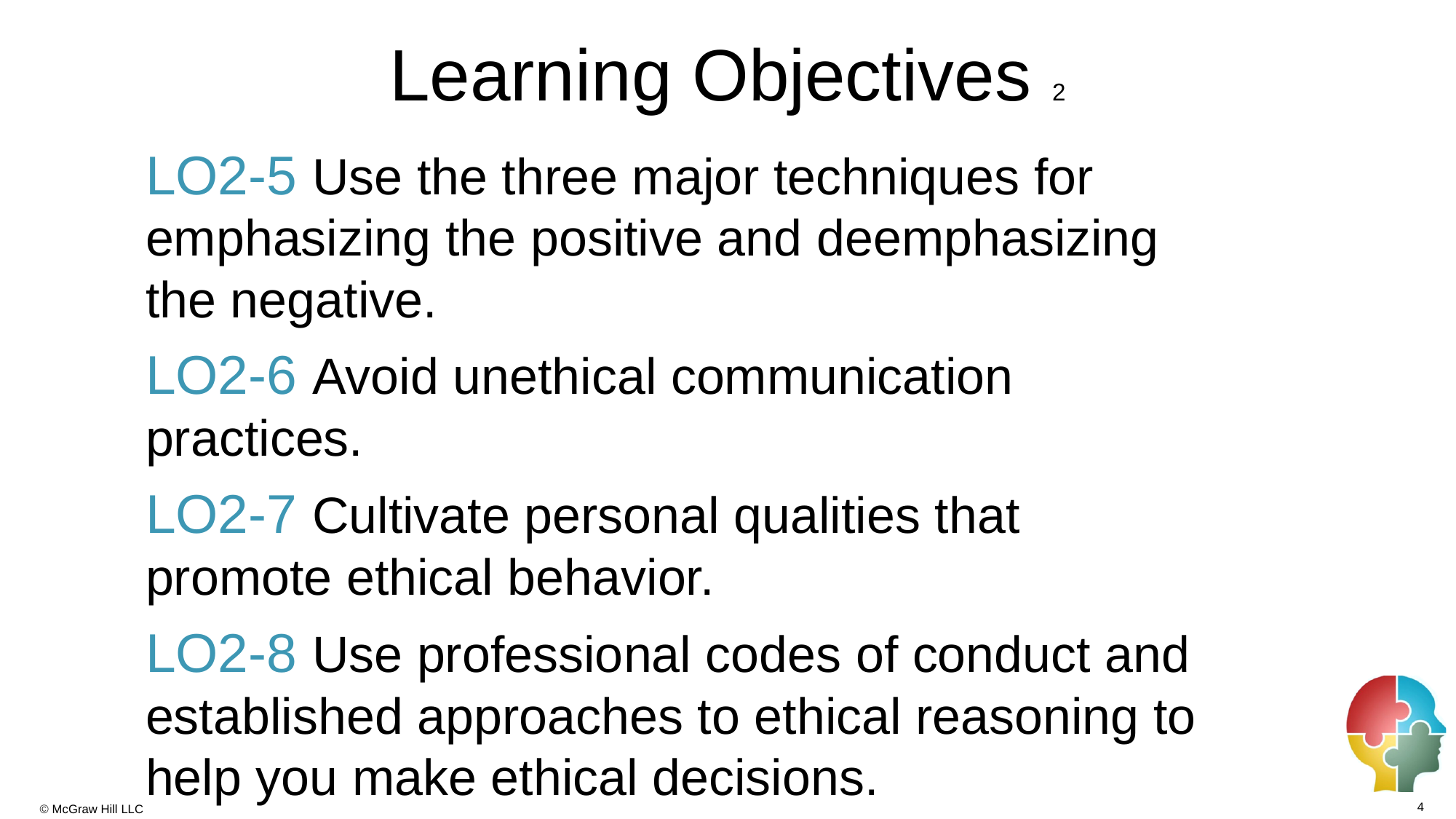

# Learning Objectives 2
LO2-5 Use the three major techniques for emphasizing the positive and deemphasizing the negative.
LO2-6 Avoid unethical communication practices.
LO2-7 Cultivate personal qualities that promote ethical behavior.
LO2-8 Use professional codes of conduct and established approaches to ethical reasoning to help you make ethical decisions.
4